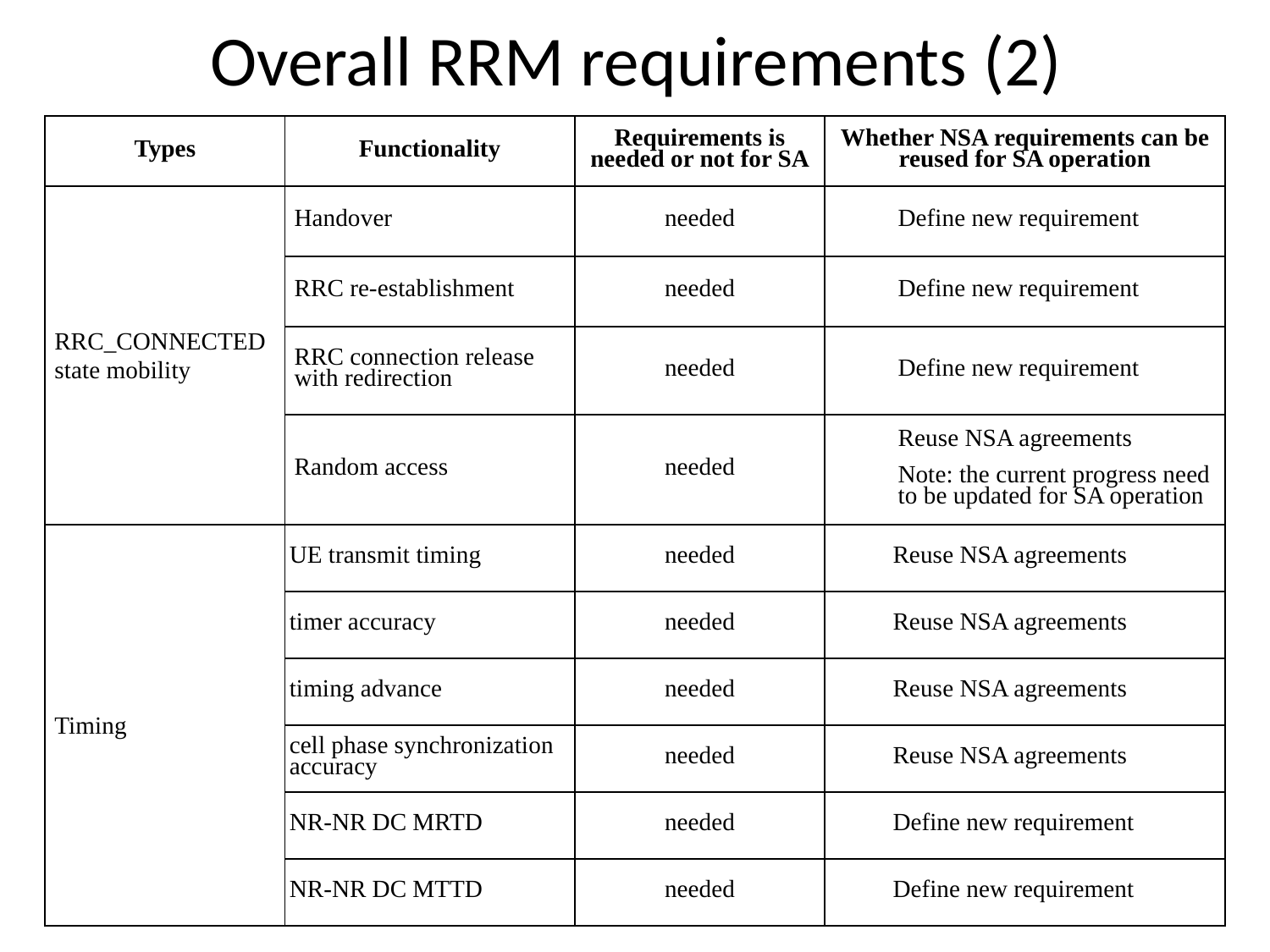

# Overall RRM requirements (2)
| Types | Functionality | Requirements is needed or not for SA | Whether NSA requirements can be reused for SA operation |
| --- | --- | --- | --- |
| RRC\_CONNECTED state mobility | Handover | needed | Define new requirement |
|  | RRC re-establishment | needed | Define new requirement |
|  | RRC connection release with redirection | needed | Define new requirement |
|  | Random access | needed | Reuse NSA agreements Note: the current progress need to be updated for SA operation |
| Timing | UE transmit timing | needed | Reuse NSA agreements |
|  | timer accuracy | needed | Reuse NSA agreements |
|  | timing advance | needed | Reuse NSA agreements |
|  | cell phase synchronization accuracy | needed | Reuse NSA agreements |
|  | NR-NR DC MRTD | needed | Define new requirement |
|  | NR-NR DC MTTD | needed | Define new requirement |